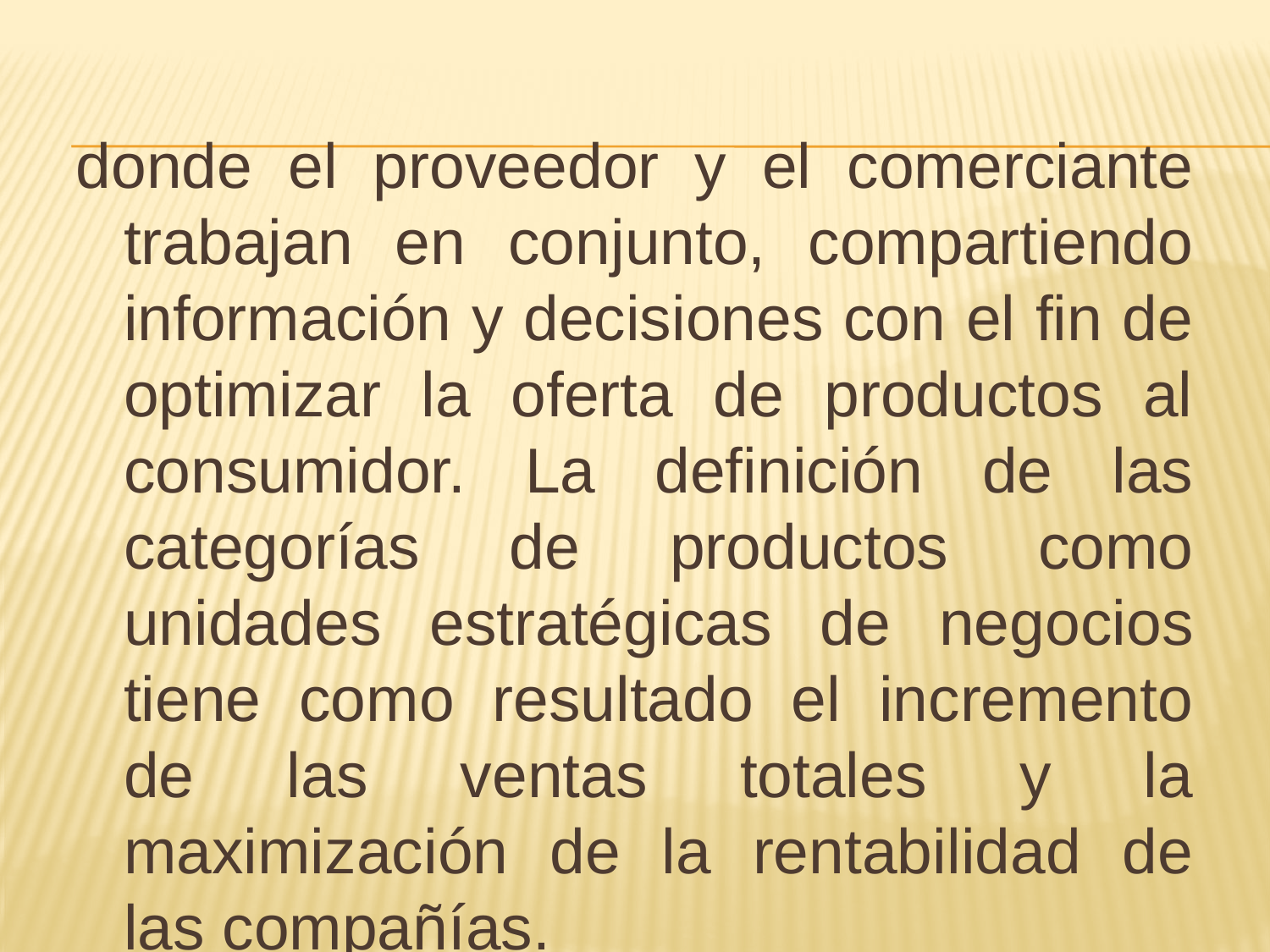

#
donde el proveedor y el comerciante trabajan en conjunto, compartiendo información y decisiones con el fin de optimizar la oferta de productos al consumidor. La definición de las categorías de productos como unidades estratégicas de negocios tiene como resultado el incremento de las ventas totales y la maximización de la rentabilidad de las compañías.